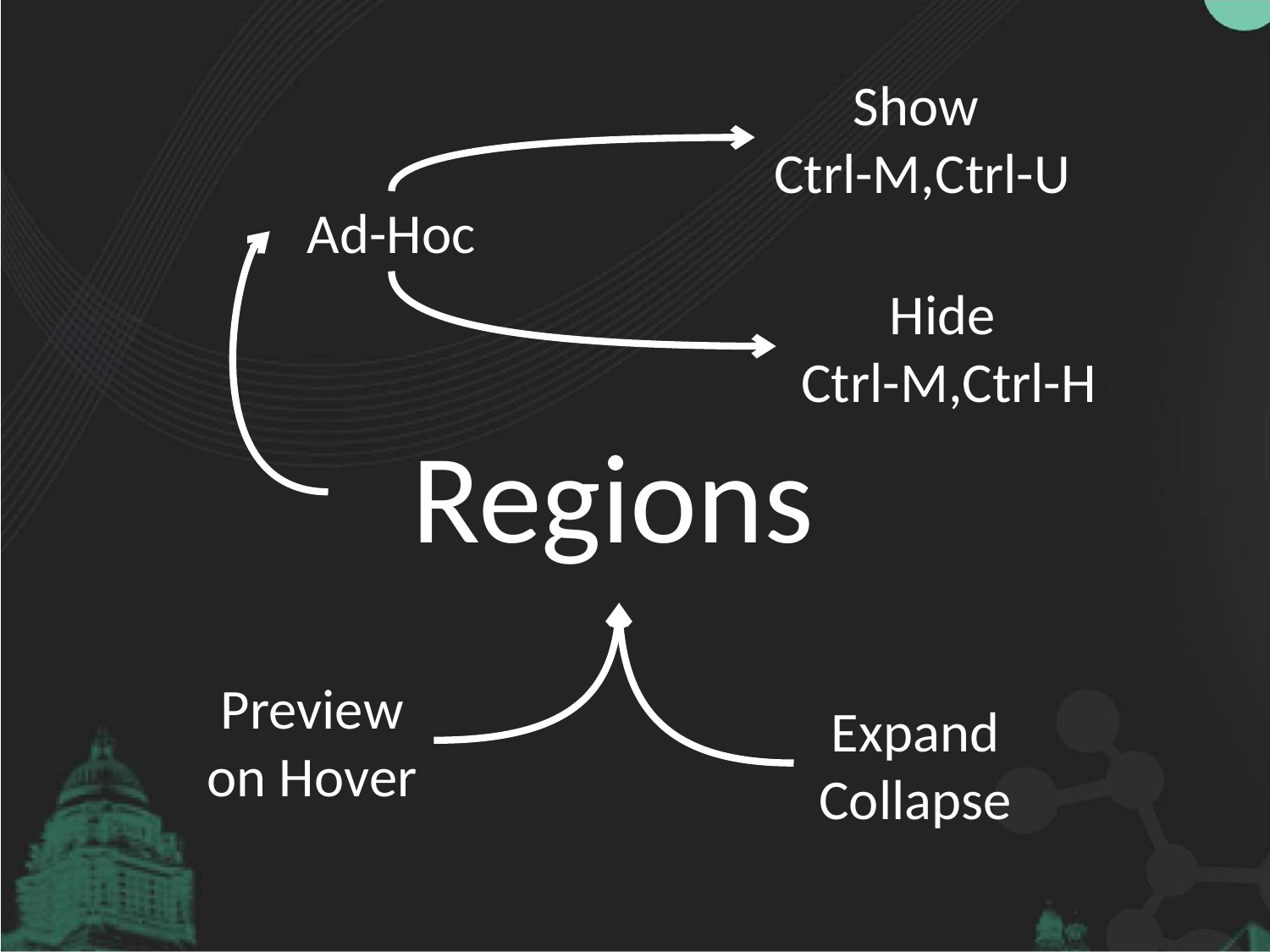

Show
Ctrl-M,Ctrl-U
Ad-Hoc
Hide
Ctrl-M,Ctrl-H
# Regions
Preview on Hover
Expand
Collapse